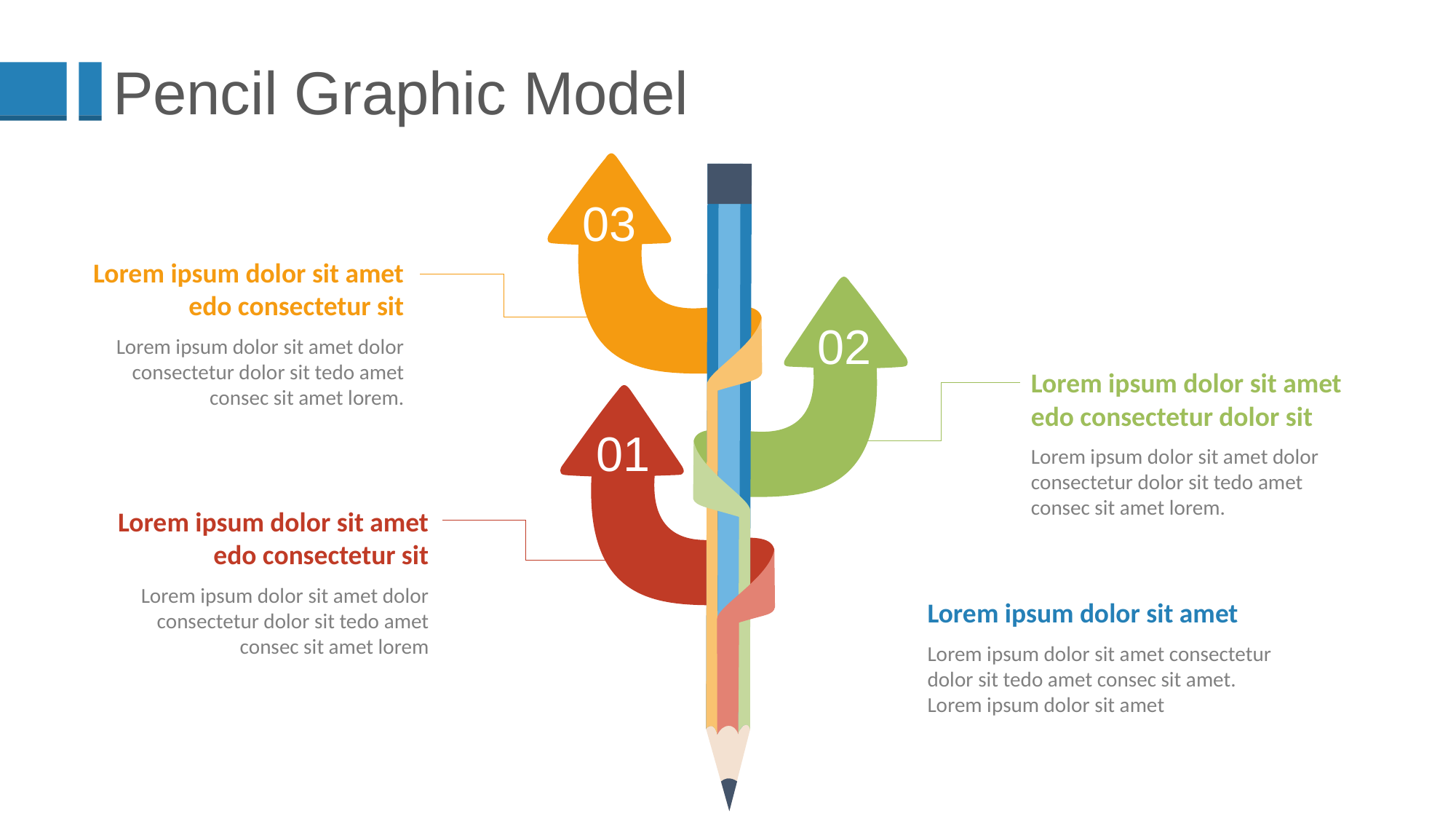

# Pencil Graphic Model

https://www.ypppt.com/

03

Lorem ipsum dolor sit amet edo consectetur sit

02

Lorem ipsum dolor sit amet dolor consectetur dolor sit tedo amet consec sit amet lorem.
Lorem ipsum dolor sit amet edo consectetur dolor sit

01
Lorem ipsum dolor sit amet dolor consectetur dolor sit tedo amet consec sit amet lorem.

Lorem ipsum dolor sit amet edo consectetur sit

Lorem ipsum dolor sit amet dolor consectetur dolor sit tedo amet consec sit amet lorem
Lorem ipsum dolor sit amet
Lorem ipsum dolor sit amet consectetur dolor sit tedo amet consec sit amet. Lorem ipsum dolor sit amet